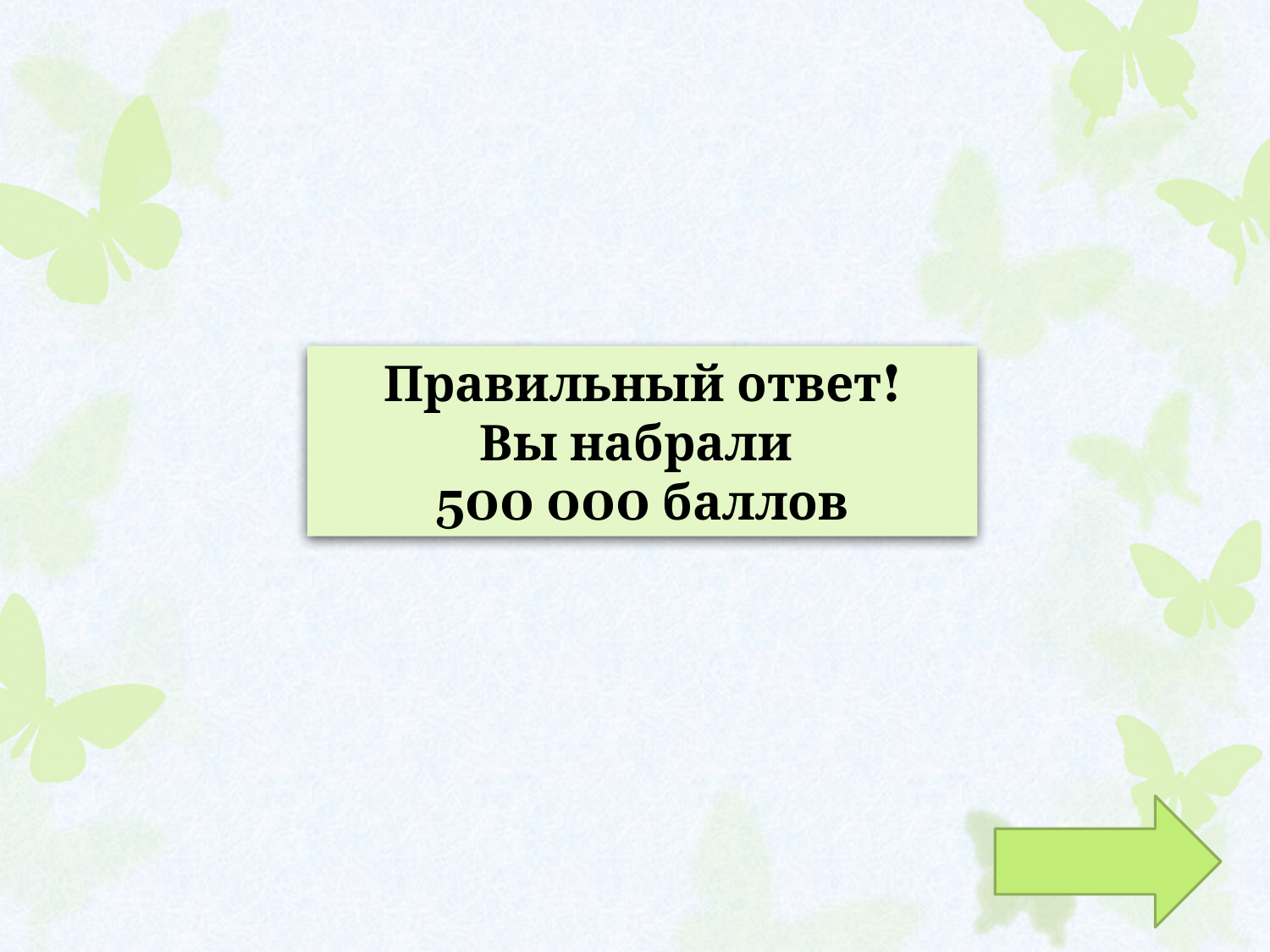

Правильный ответ!
Вы набрали
500 000 баллов